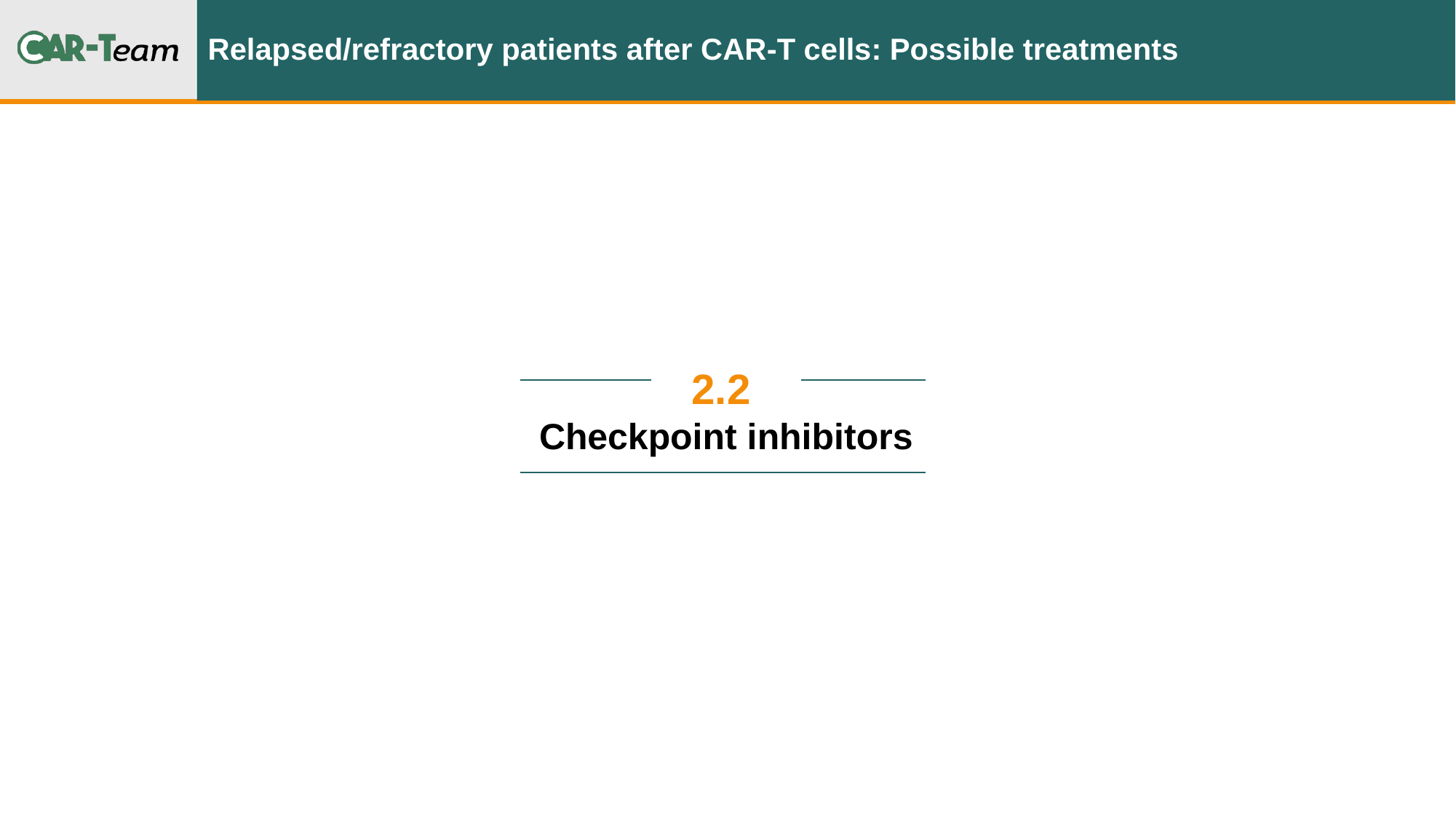

# Relapsed/refractory patients after CAR-T cells: Possible treatments
2.2
Checkpoint inhibitors